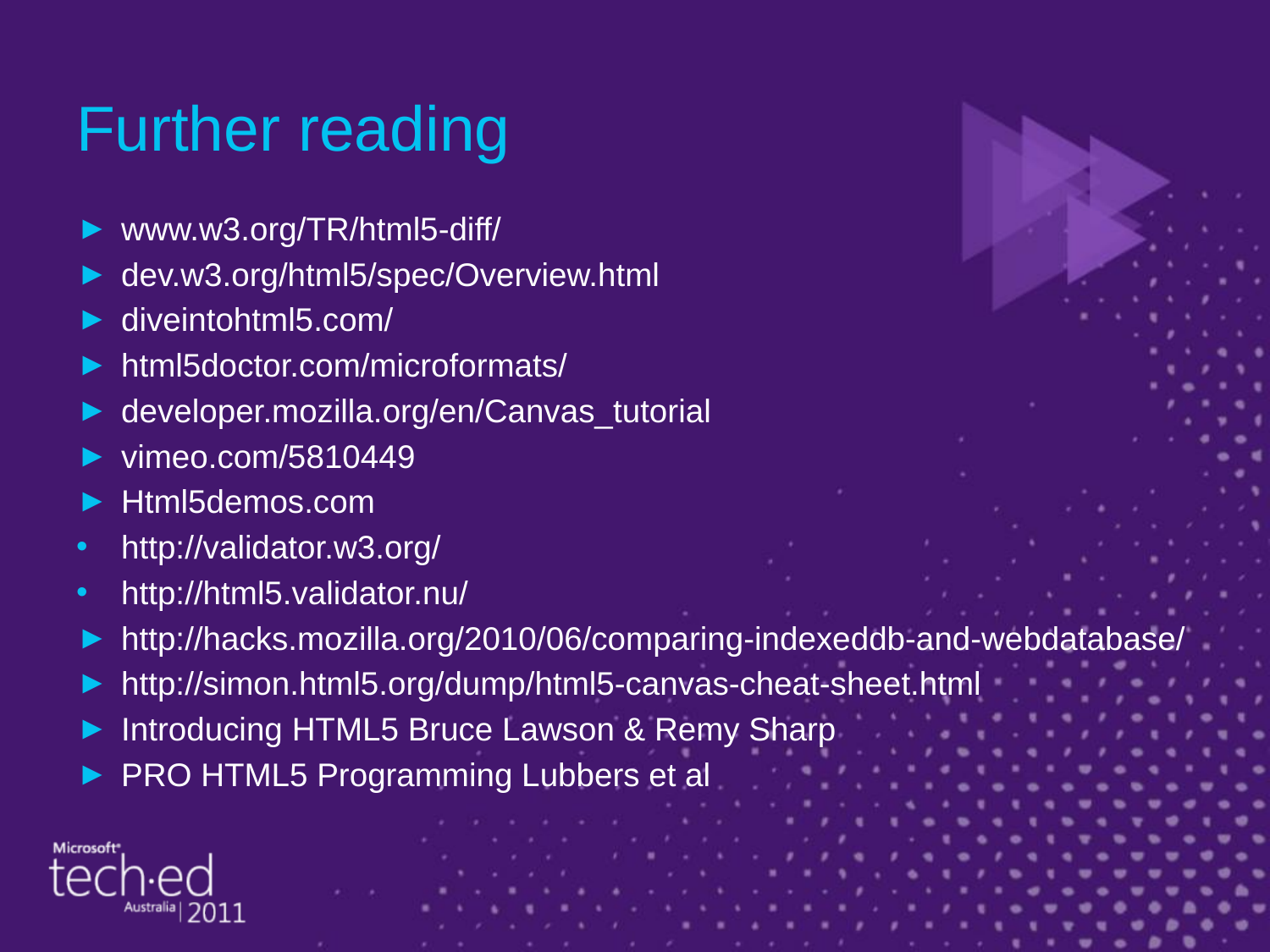

# Further reading
www.w3.org/TR/html5-diff/
dev.w3.org/html5/spec/Overview.html
diveintohtml5.com/
html5doctor.com/microformats/
developer.mozilla.org/en/Canvas_tutorial
vimeo.com/5810449
Html5demos.com
http://validator.w3.org/
http://html5.validator.nu/
http://hacks.mozilla.org/2010/06/comparing-indexeddb-and-webdatabase/
http://simon.html5.org/dump/html5-canvas-cheat-sheet.html
Introducing HTML5 Bruce Lawson & Remy Sharp
PRO HTML5 Programming Lubbers et al